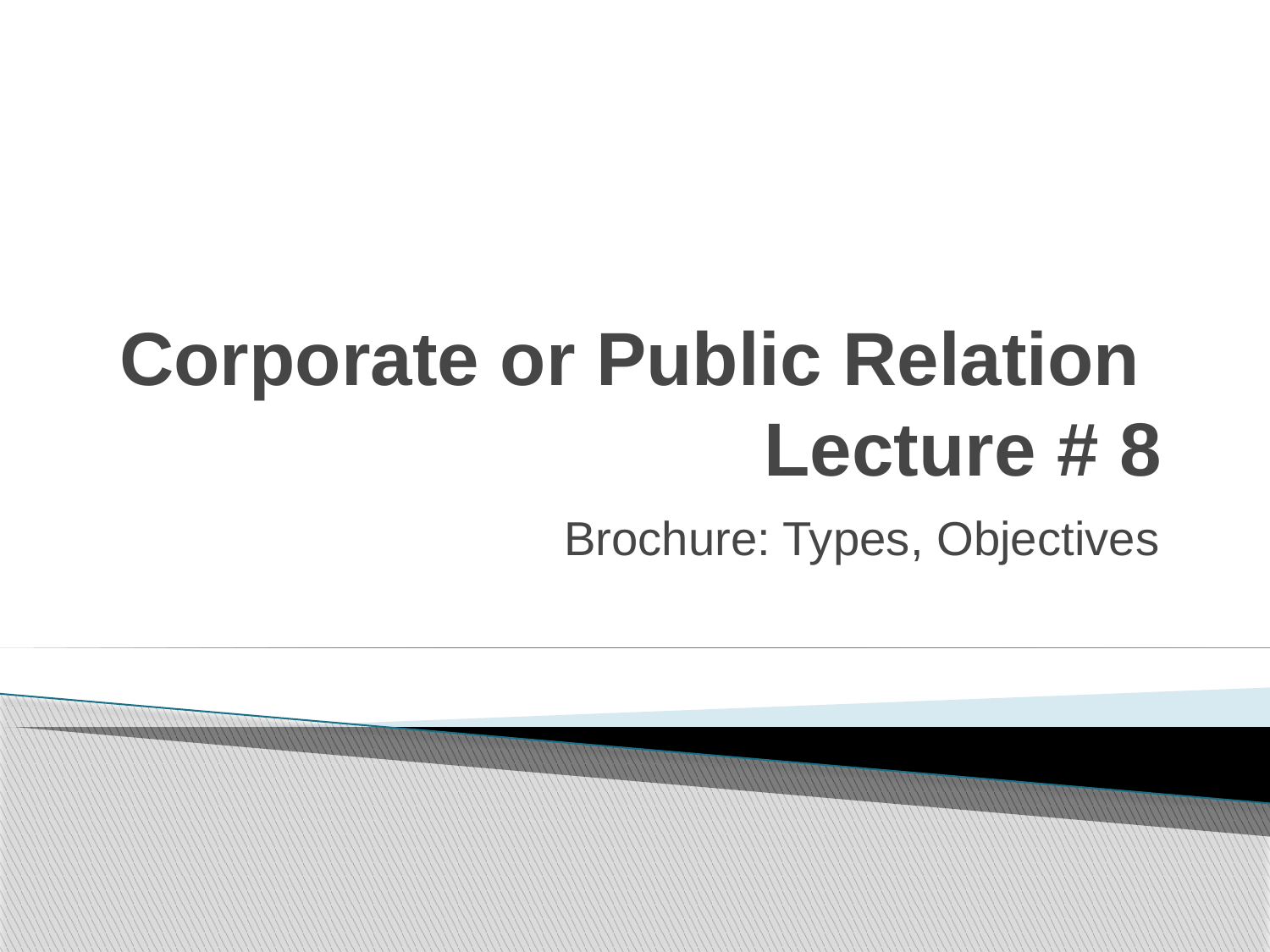

# Corporate or Public Relation Lecture # 8
Brochure: Types, Objectives